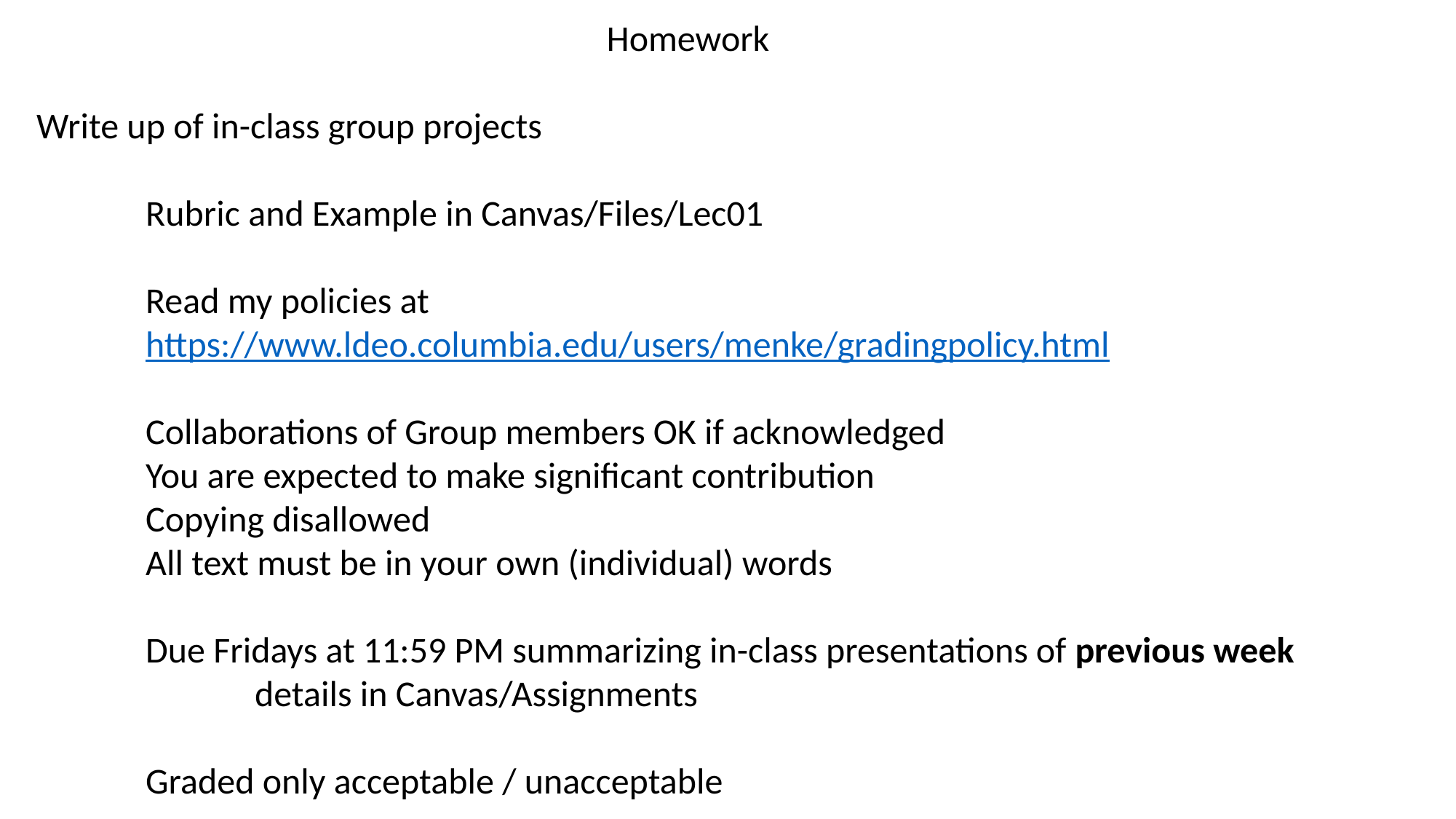

Homework

Write up of in-class group projects

	Rubric and Example in Canvas/Files/Lec01

	Read my policies at
	https://www.ldeo.columbia.edu/users/menke/gradingpolicy.html

	Collaborations of Group members OK if acknowledged
	You are expected to make significant contribution
	Copying disallowed
	All text must be in your own (individual) words

	Due Fridays at 11:59 PM summarizing in-class presentations of previous week
		details in Canvas/Assignments

	Graded only acceptable / unacceptable